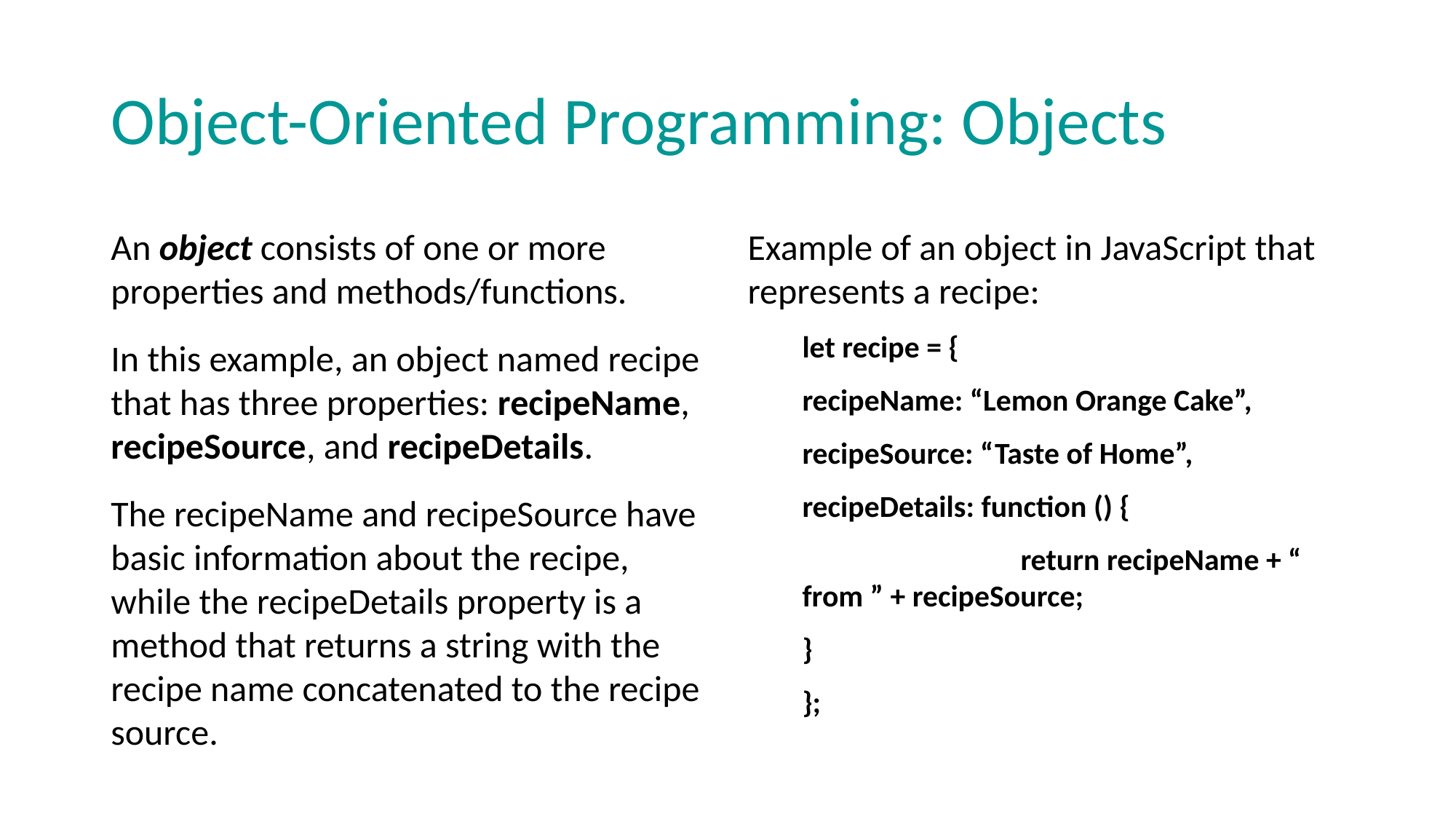

# Object-Oriented Programming: Objects
An object consists of one or more properties and methods/functions.
In this example, an object named recipe that has three properties: recipeName, recipeSource, and recipeDetails.
The recipeName and recipeSource have basic information about the recipe, while the recipeDetails property is a method that returns a string with the recipe name concatenated to the recipe source.
Example of an object in JavaScript that represents a recipe:
let recipe = {
recipeName: “Lemon Orange Cake”,
recipeSource: “Taste of Home”,
recipeDetails: function () {
		return recipeName + “ from ” + recipeSource;
}
};